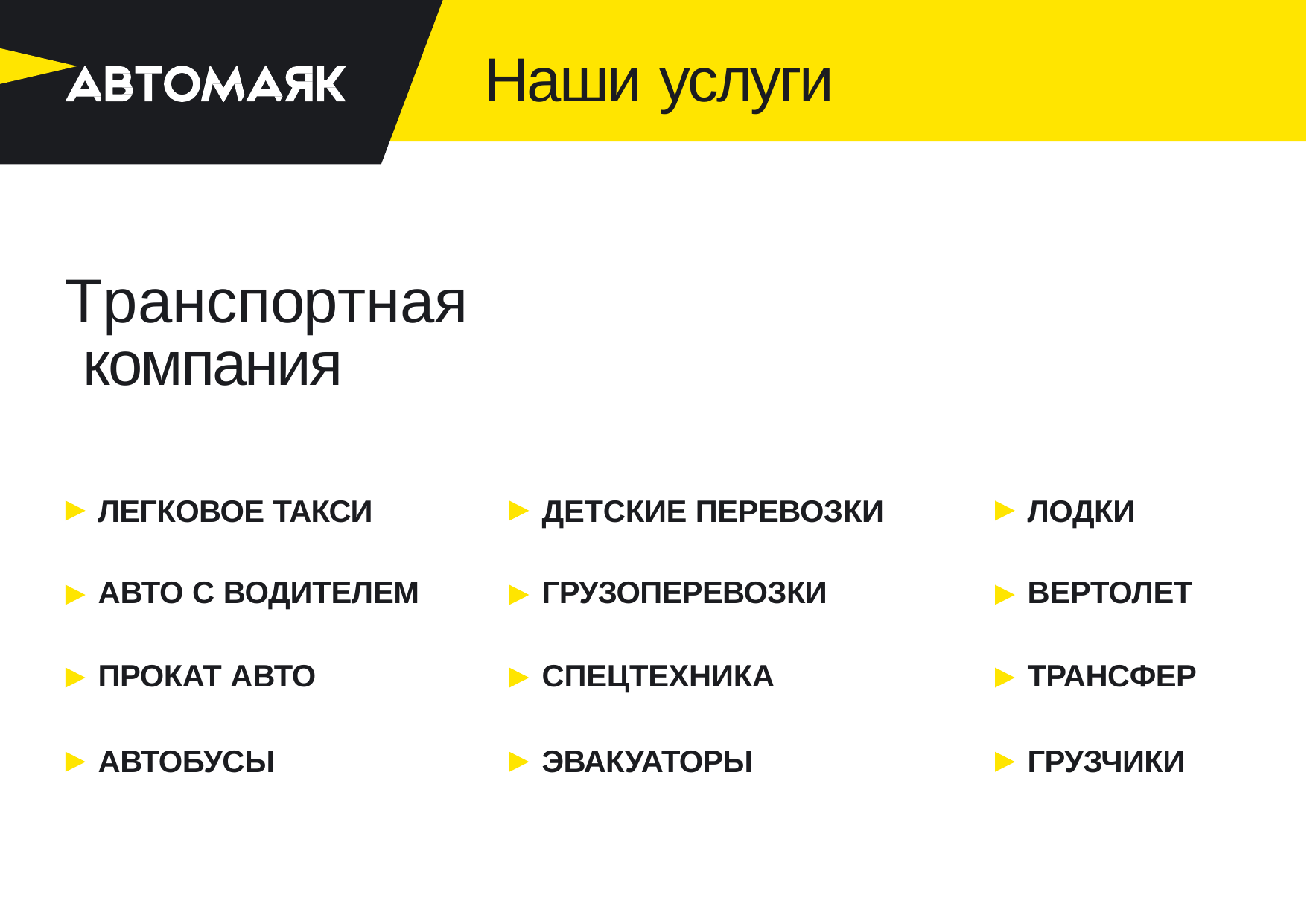

# Наши услуги

Транспортная  компания
| ЛЕГКОВОЕ ТАКСИ | ДЕТСКИЕ ПЕРЕВОЗКИ | ЛОДКИ |
| --- | --- | --- |
| АВТО С ВОДИТЕЛЕМ | ГРУЗОПЕРЕВОЗКИ | ВЕРТОЛЕТ |
| ПРОКАТ АВТО | СПЕЦТЕХНИКА | ТРАНСФЕР |
| АВТОБУСЫ | ЭВАКУАТОРЫ | ГРУЗЧИКИ |